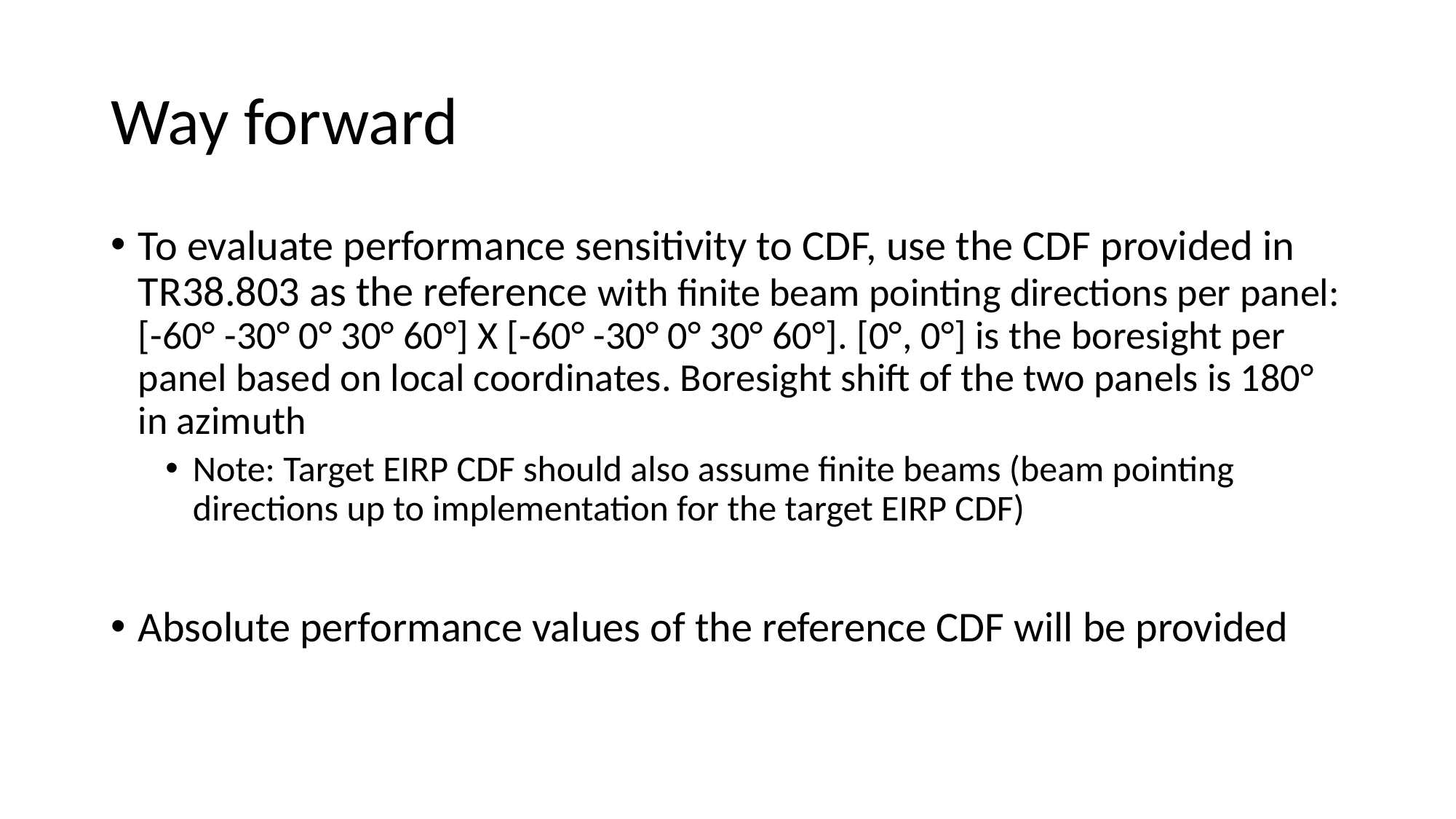

# Way forward
To evaluate performance sensitivity to CDF, use the CDF provided in TR38.803 as the reference with finite beam pointing directions per panel: [-60° -30° 0° 30° 60°] X [-60° -30° 0° 30° 60°]. [0°, 0°] is the boresight per panel based on local coordinates. Boresight shift of the two panels is 180° in azimuth
Note: Target EIRP CDF should also assume finite beams (beam pointing directions up to implementation for the target EIRP CDF)

Absolute performance values of the reference CDF will be provided